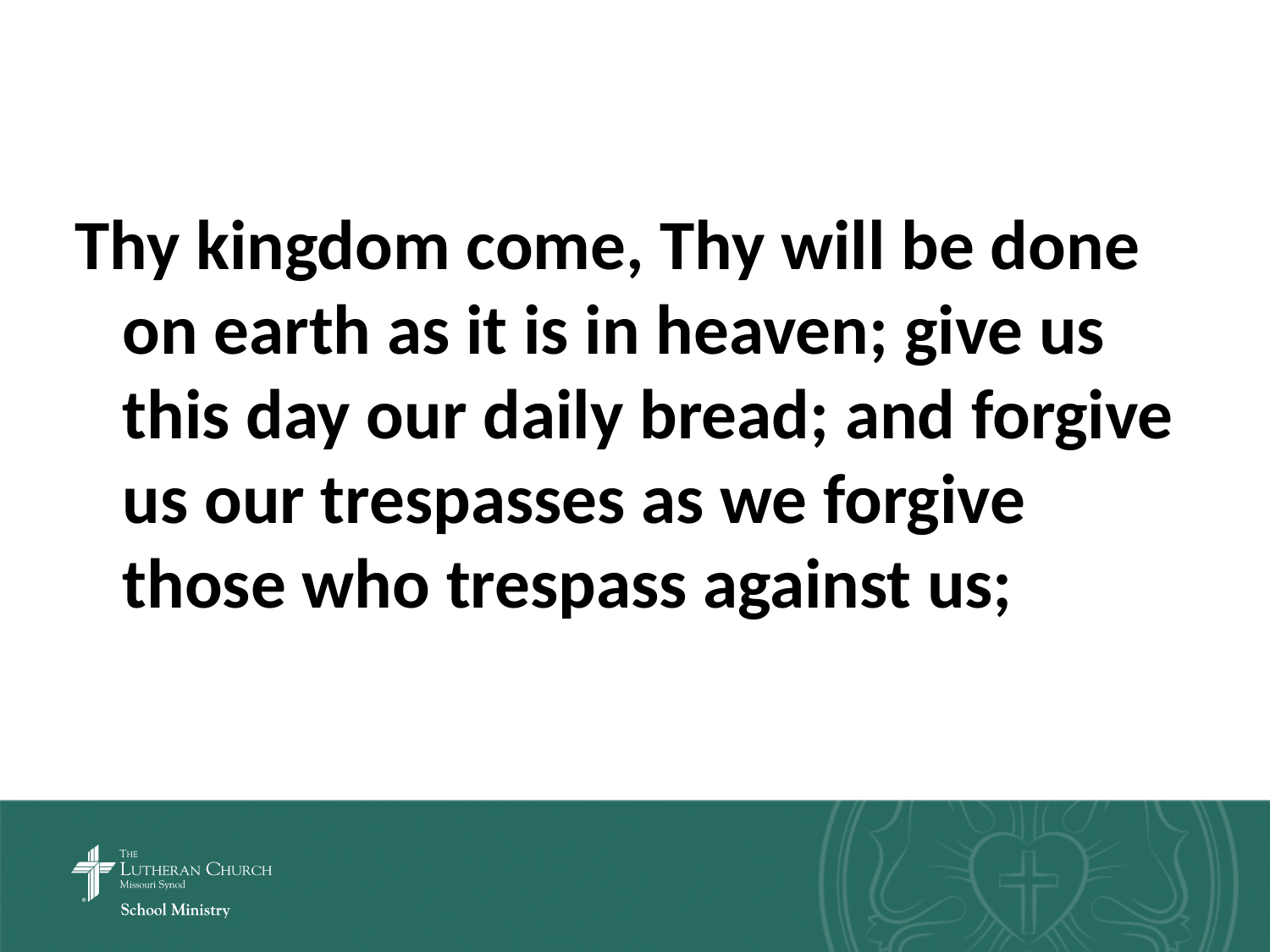

Thy kingdom come, Thy will be done on earth as it is in heaven; give us this day our daily bread; and forgive us our trespasses as we forgive those who trespass against us;